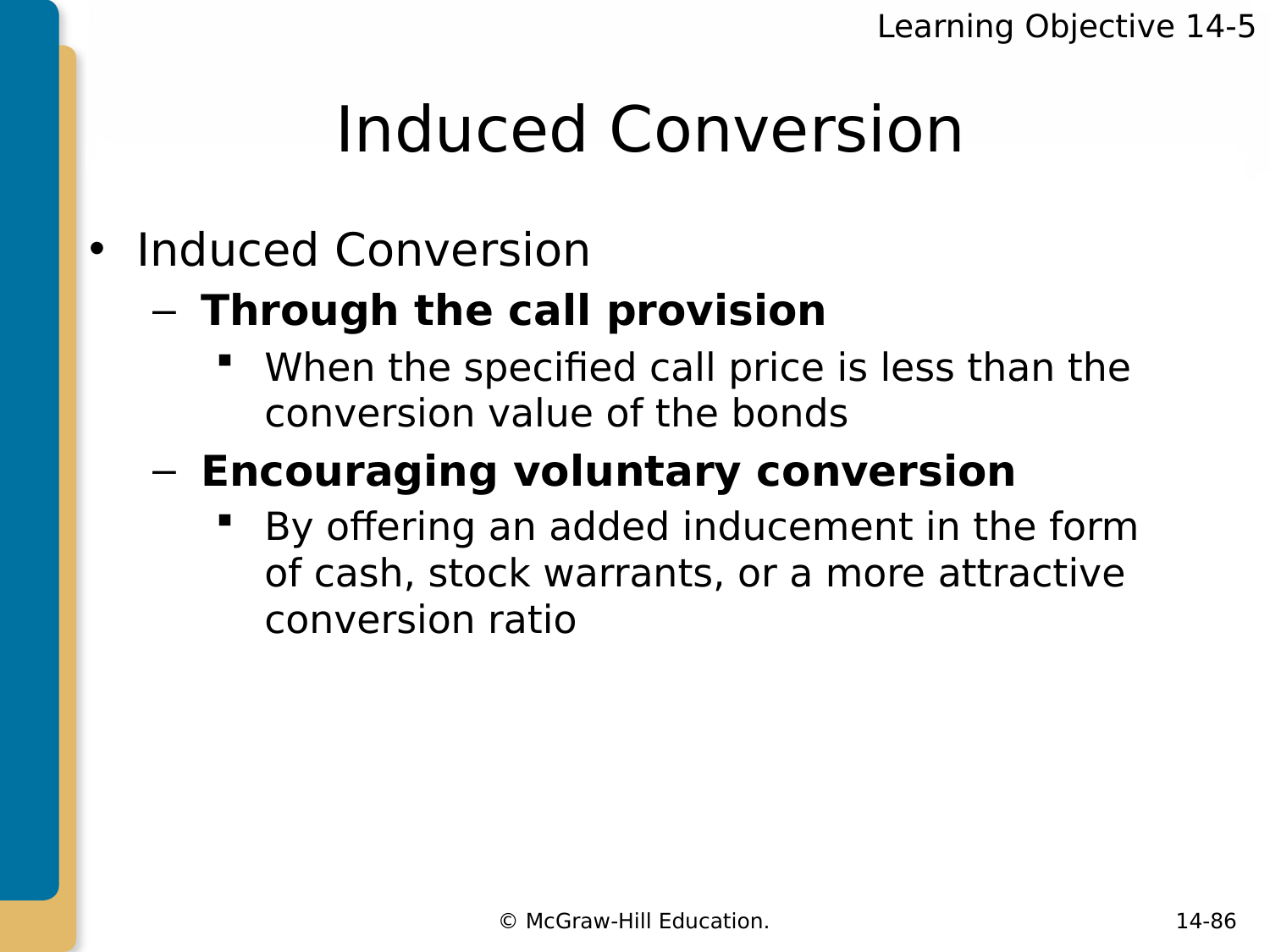

Learning Objective 14-5
# Induced Conversion
Induced Conversion
Through the call provision
When the specified call price is less than the conversion value of the bonds
Encouraging voluntary conversion
By offering an added inducement in the form of cash, stock warrants, or a more attractive conversion ratio